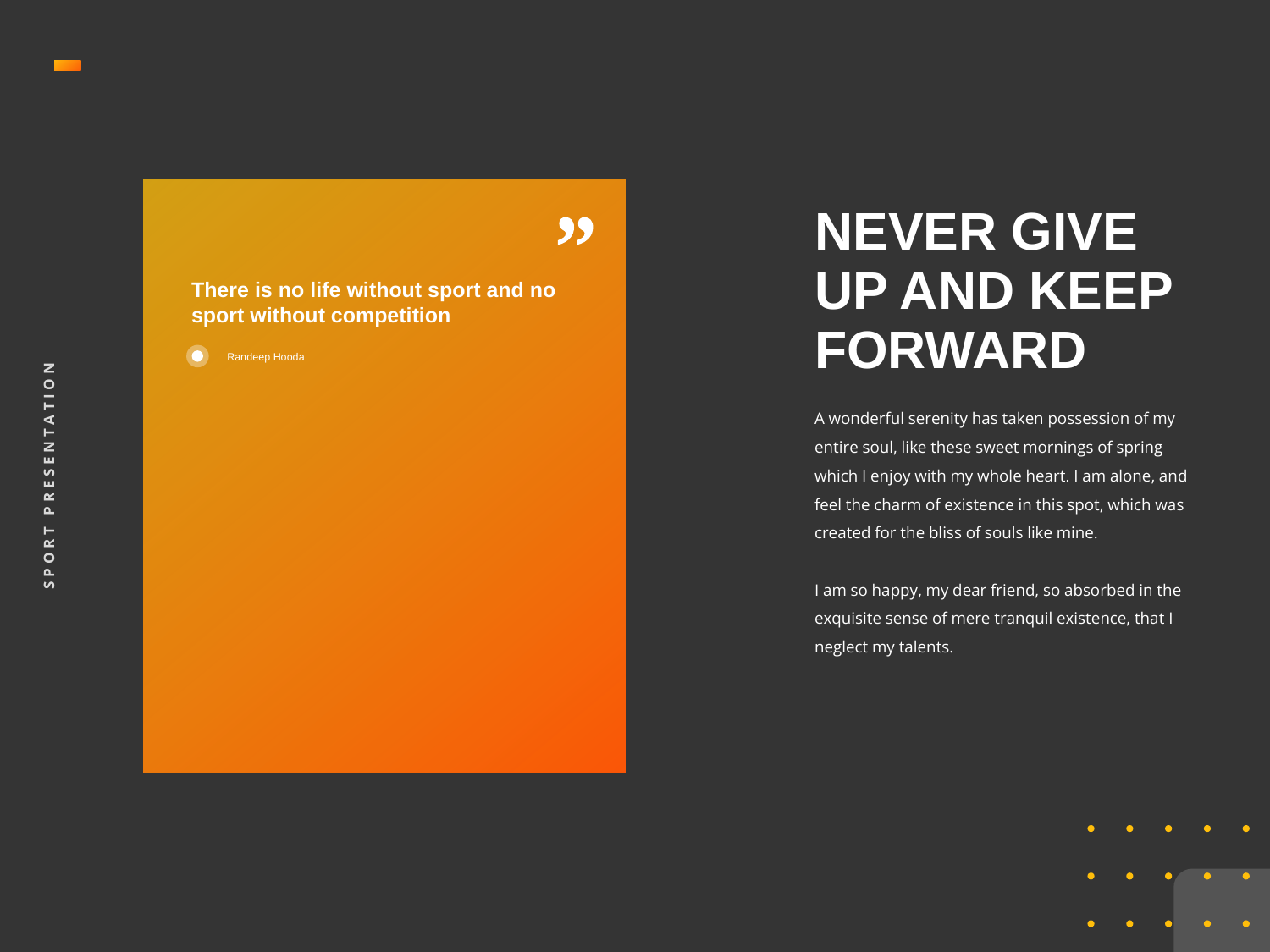

NEVER GIVE
UP AND KEEP
FORWARD

There is no life without sport and no sport without competition
Randeep Hooda

A wonderful serenity has taken possession of my entire soul, like these sweet mornings of spring which I enjoy with my whole heart. I am alone, and feel the charm of existence in this spot, which was created for the bliss of souls like mine.

I am so happy, my dear friend, so absorbed in the exquisite sense of mere tranquil existence, that I neglect my talents.

S P O R T   P R E S E N T A T I O N